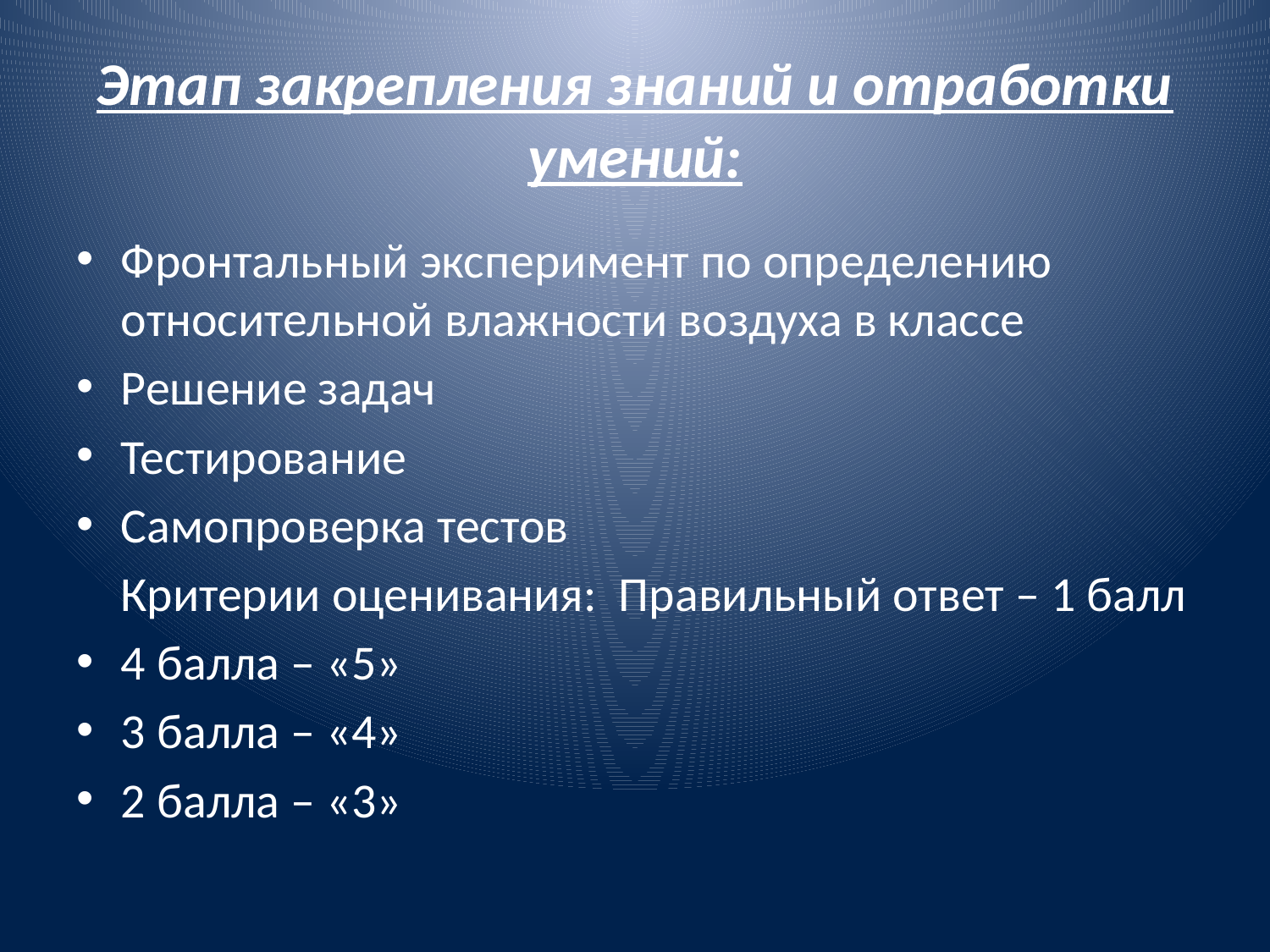

# Этап закрепления знаний и отработки умений:
Фронтальный эксперимент по определению относительной влажности воздуха в классе
Решение задач
Тестирование
Самопроверка тестов
    Критерии оценивания:  Правильный ответ – 1 балл
4 балла – «5»
3 балла – «4»
2 балла – «3»